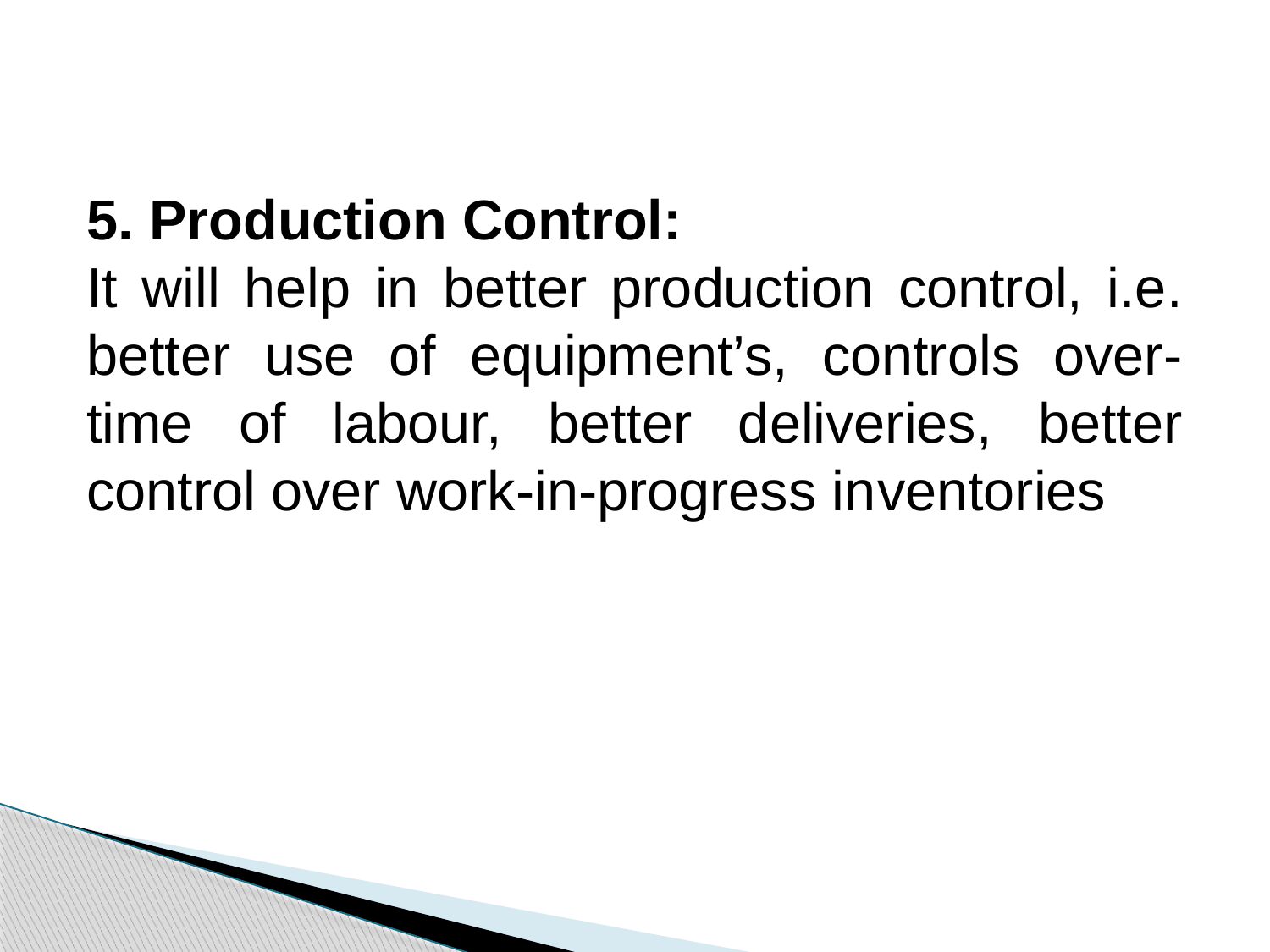

5. Production Control:
It will help in better production control, i.e. better use of equipment’s, controls over-time of labour, better deliveries, better control over work-in-progress in­ventories